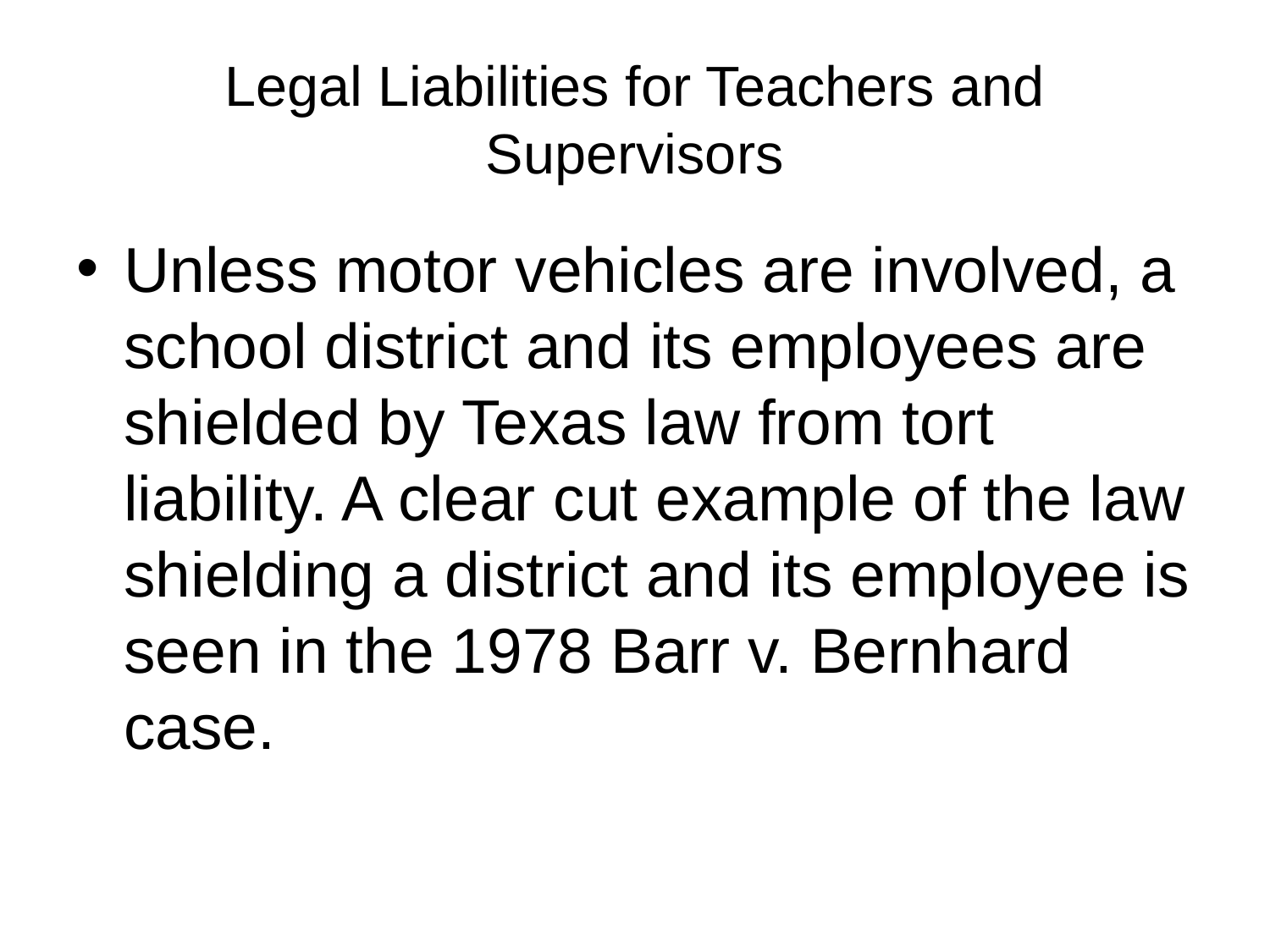

# Legal Liabilities for Teachers and Supervisors
Unless motor vehicles are involved, a school district and its employees are shielded by Texas law from tort liability. A clear cut example of the law shielding a district and its employee is seen in the 1978 Barr v. Bernhard case.